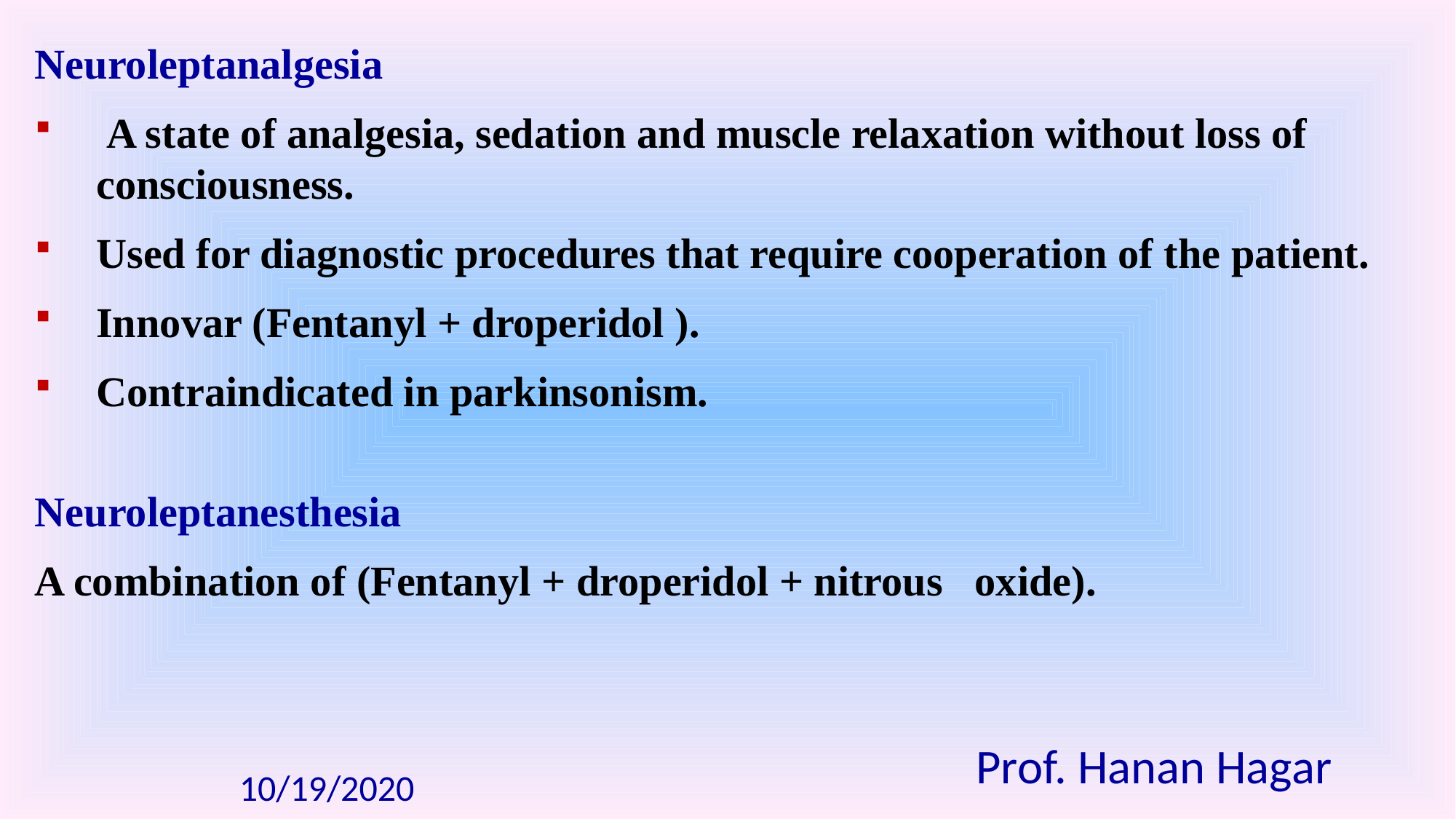

Neuroleptanalgesia
 A state of analgesia, sedation and muscle relaxation without loss of consciousness.
Used for diagnostic procedures that require cooperation of the patient.
Innovar (Fentanyl + droperidol ).
Contraindicated in parkinsonism.

Neuroleptanesthesia
A combination of (Fentanyl + droperidol + nitrous   oxide).

Prof. Hanan Hagar
10/19/2020